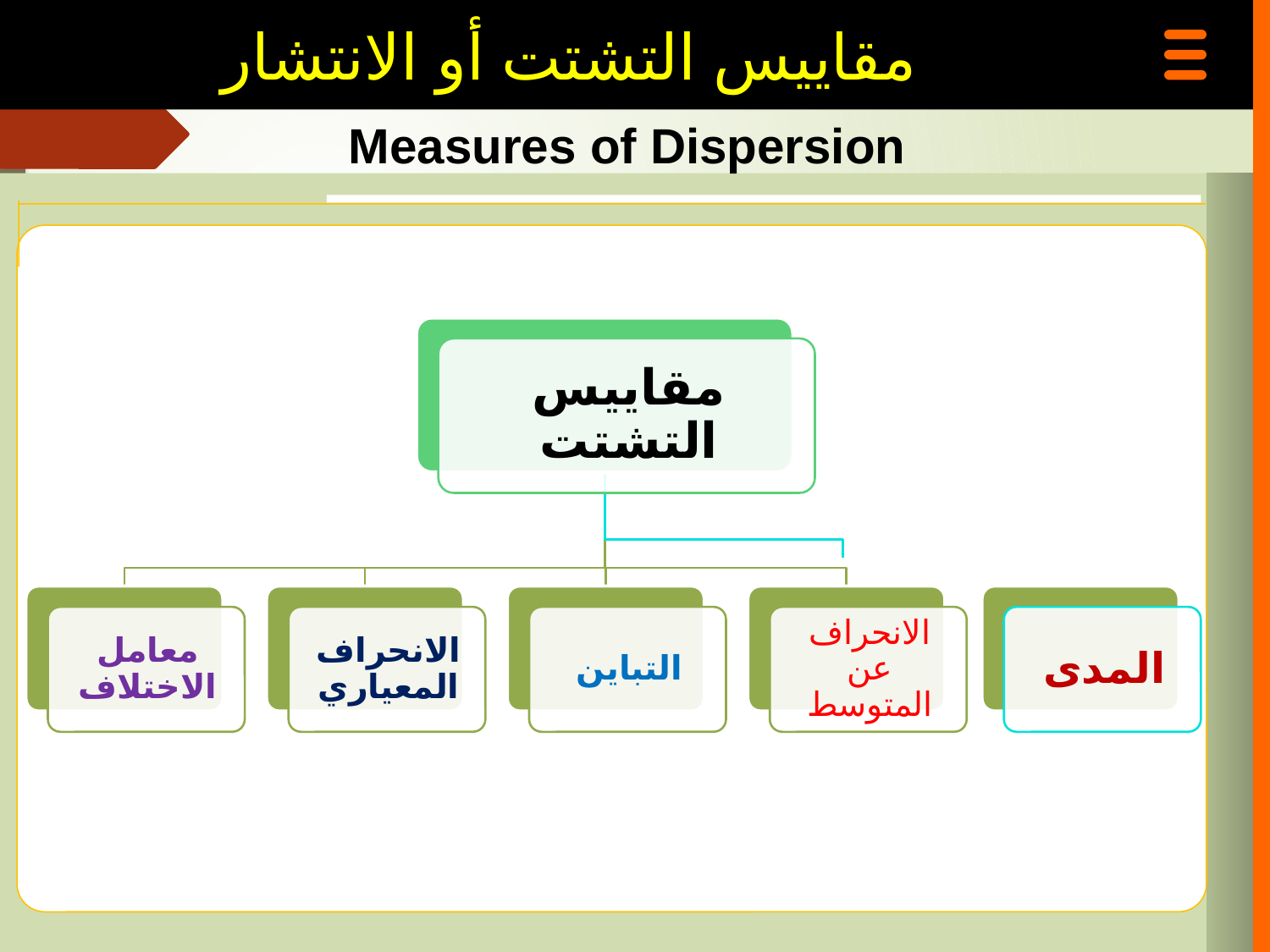

مقاييس التشتت أو الانتشار

Measures of Dispersion

مقاييس التشتت
المدى
الانحراف عن المتوسط
التباين
الانحراف المعياري
معامل الاختلاف